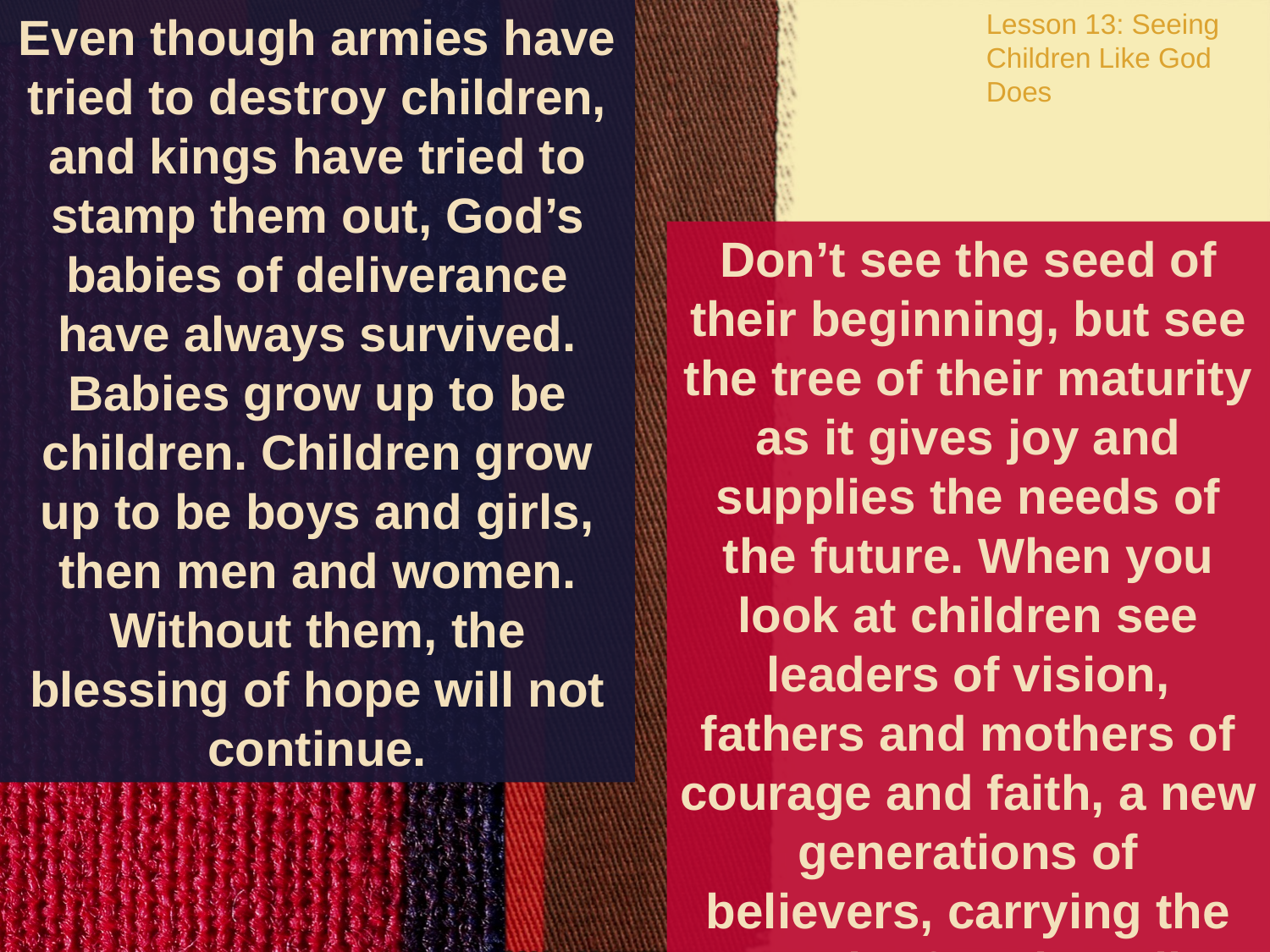

Even though armies have tried to destroy children, and kings have tried to stamp them out, God’s babies of deliverance have always survived. Babies grow up to be children. Children grow up to be boys and girls, then men and women. Without them, the blessing of hope will not continue.
Lesson 13: Seeing Children Like God Does
Don’t see the seed of their beginning, but see the tree of their maturity as it gives joy and supplies the needs of the future. When you look at children see leaders of vision, fathers and mothers of courage and faith, a new generations of believers, carrying the torch of truth until Jesus comes again.